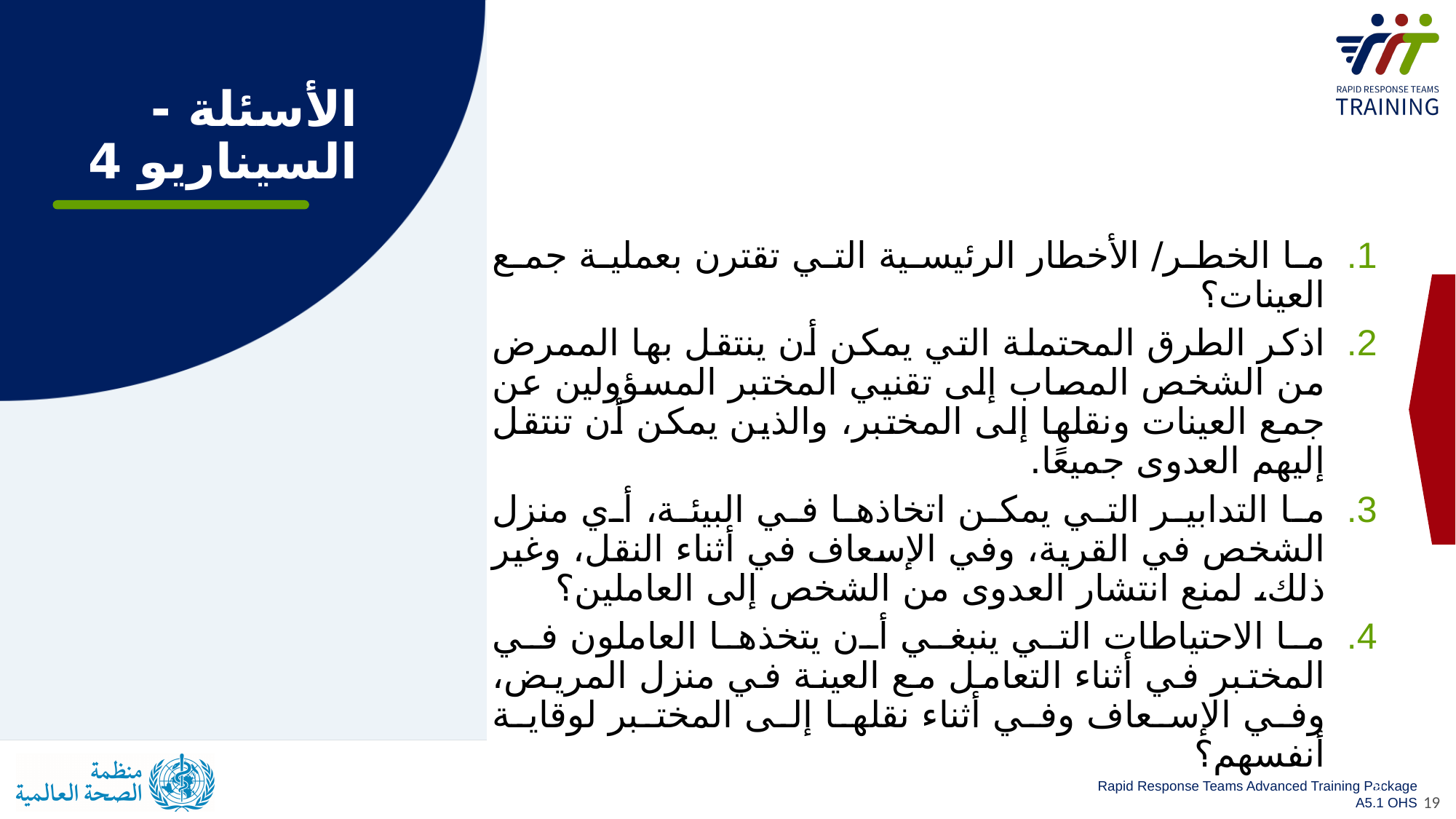

# الأسئلة - السيناريو 4

ما الخطر/ الأخطار الرئيسية التي تقترن بعملية جمع العينات؟
اذكر الطرق المحتملة التي يمكن أن ينتقل بها الممرض من الشخص المصاب إلى تقنيي المختبر المسؤولين عن جمع العينات ونقلها إلى المختبر، والذين يمكن أن تنتقل إليهم العدوى جميعًا.
ما التدابير التي يمكن اتخاذها في البيئة، أي منزل الشخص في القرية، وفي الإسعاف في أثناء النقل، وغير ذلك، لمنع انتشار العدوى من الشخص إلى العاملين؟
ما الاحتياطات التي ينبغي أن يتخذها العاملون في المختبر في أثناء التعامل مع العينة في منزل المريض، وفي الإسعاف وفي أثناء نقلها إلى المختبر لوقاية أنفسهم؟
19